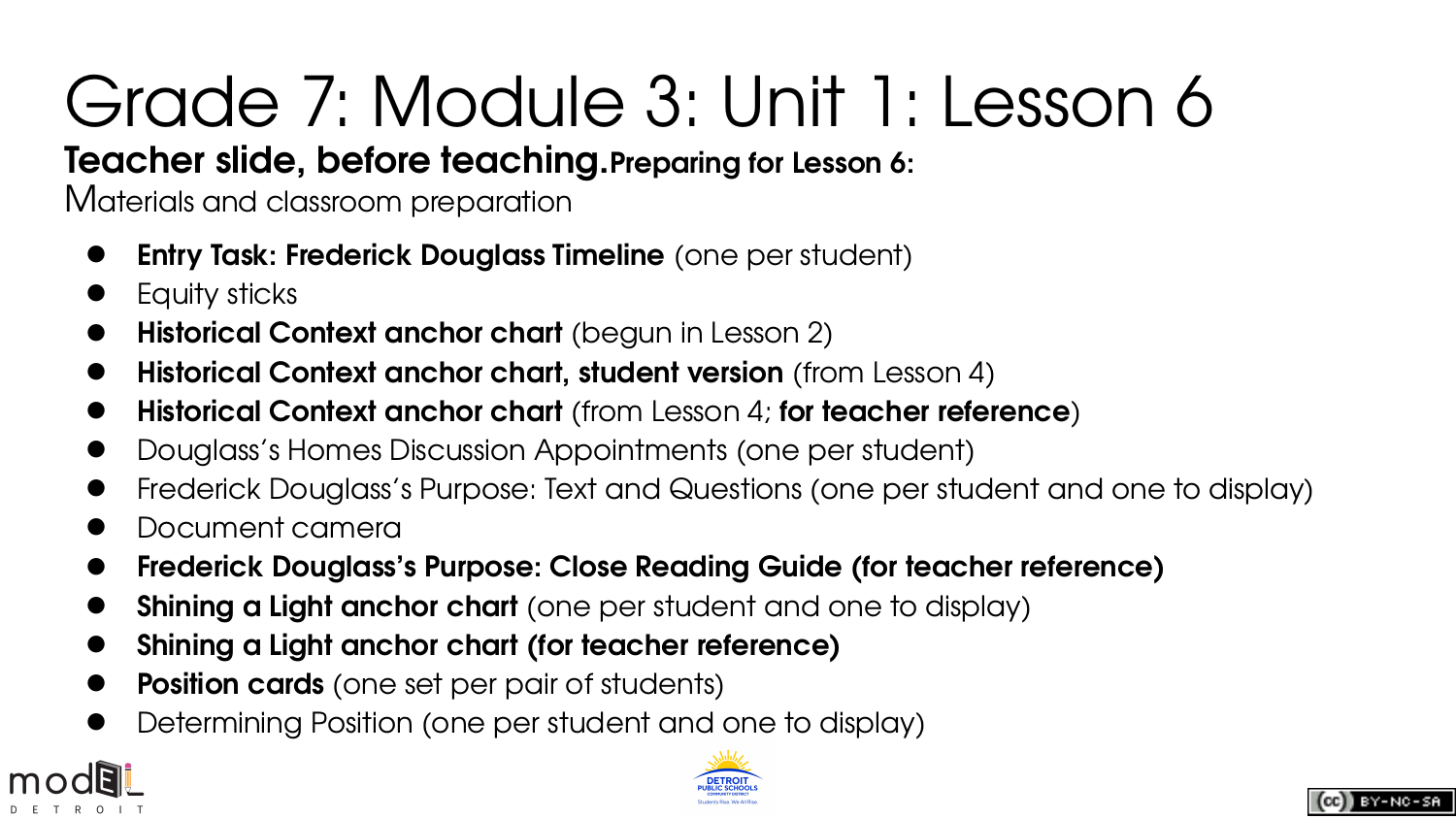

Grade 7: Module 3: Unit 1: Lesson 6
Teacher slide, before teaching.Preparing for Lesson 6:
Materials and classroom preparation
Entry Task: Frederick Douglass Timeline (one per student)
Equity sticks
Historical Context anchor chart (begun in Lesson 2)
Historical Context anchor chart, student version (from Lesson 4)
Historical Context anchor chart (from Lesson 4; for teacher reference)
Douglass’s Homes Discussion Appointments (one per student)
Frederick Douglass’s Purpose: Text and Questions (one per student and one to display)
Document camera
Frederick Douglass’s Purpose: Close Reading Guide (for teacher reference)
Shining a Light anchor chart (one per student and one to display)
Shining a Light anchor chart (for teacher reference)
Position cards (one set per pair of students)
Determining Position (one per student and one to display)